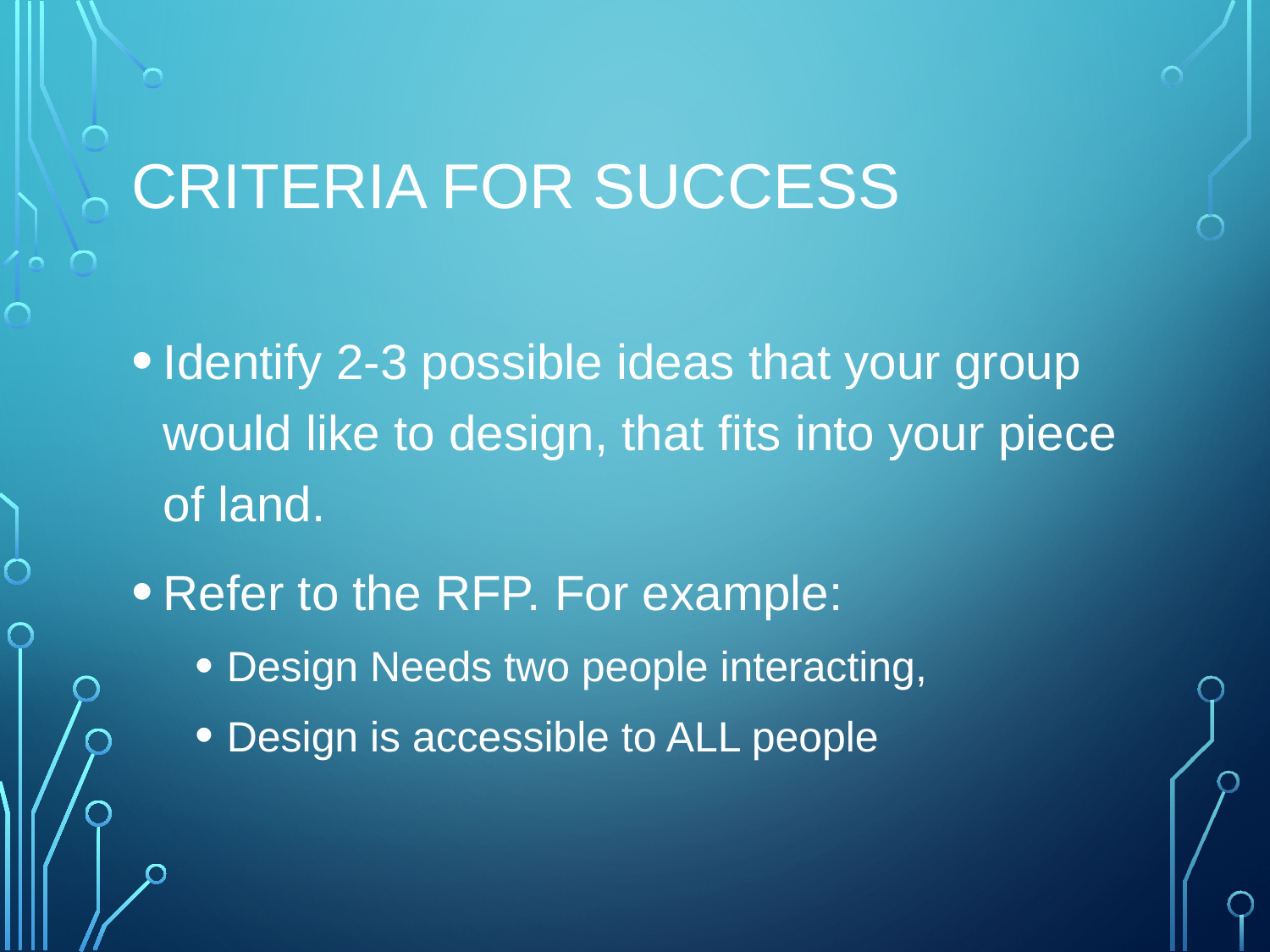

# Criteria for Success
Identify 2-3 possible ideas that your group would like to design, that fits into your piece of land.
Refer to the RFP. For example:
Design Needs two people interacting,
Design is accessible to ALL people